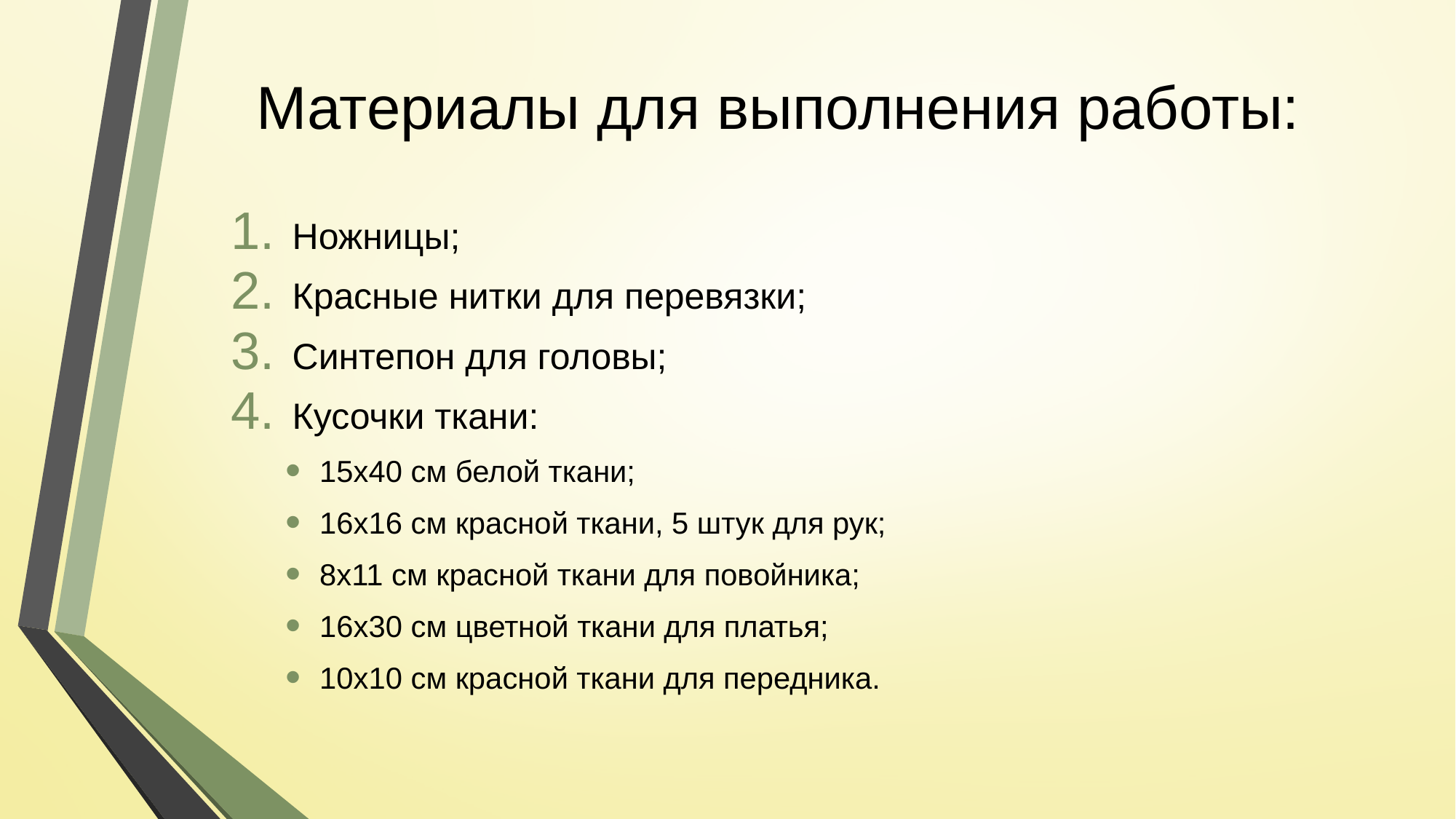

# Материалы для выполнения работы:
Ножницы;
Красные нитки для перевязки;
Синтепон для головы;
Кусочки ткани:
15х40 см белой ткани;
16х16 см красной ткани, 5 штук для рук;
8х11 см красной ткани для повойника;
16х30 см цветной ткани для платья;
10х10 см красной ткани для передника.